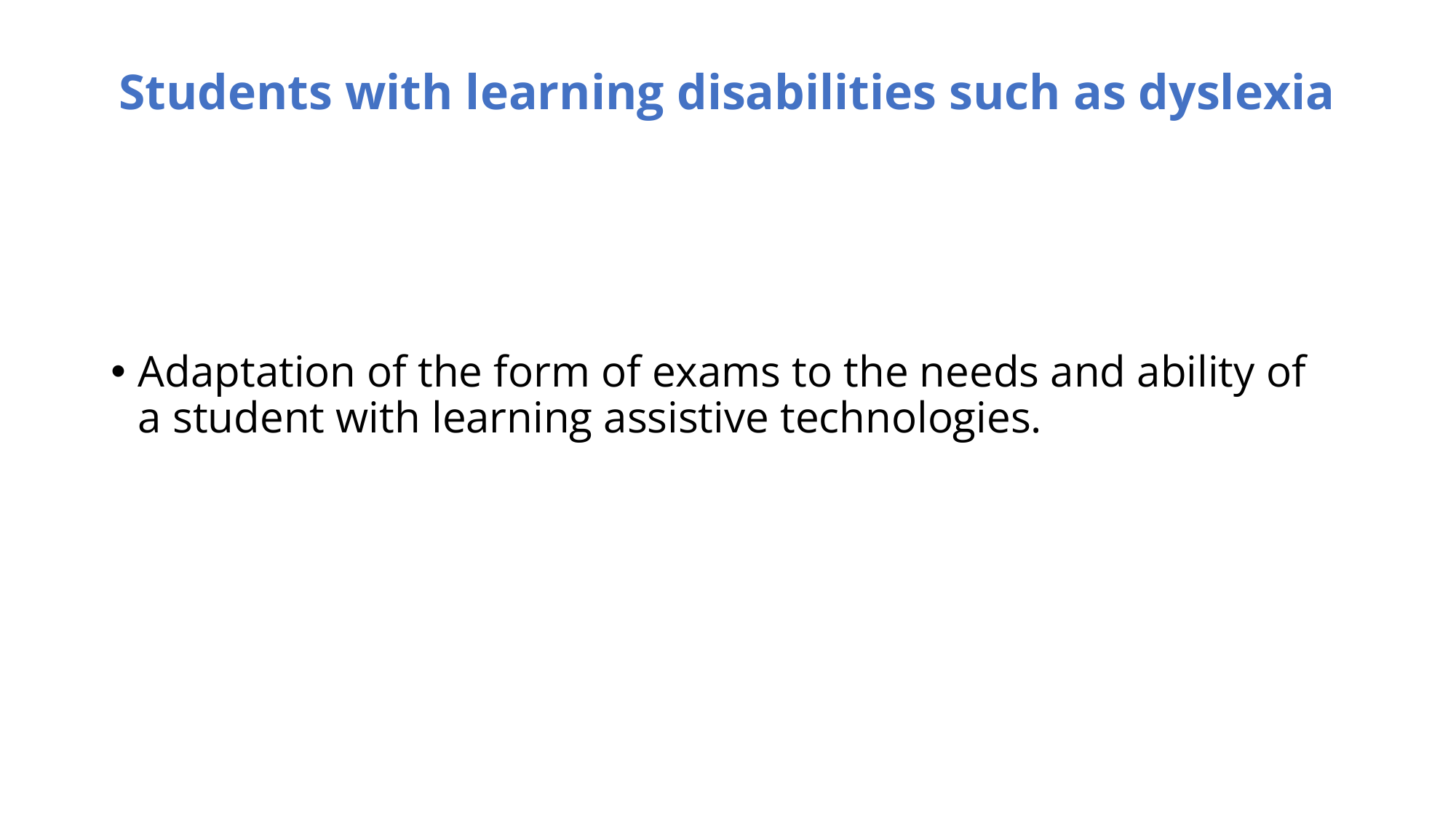

# Students with learning disabilities such as dyslexia

Adaptation of the form of exams to the needs and ability of a student with learning assistive technologies.